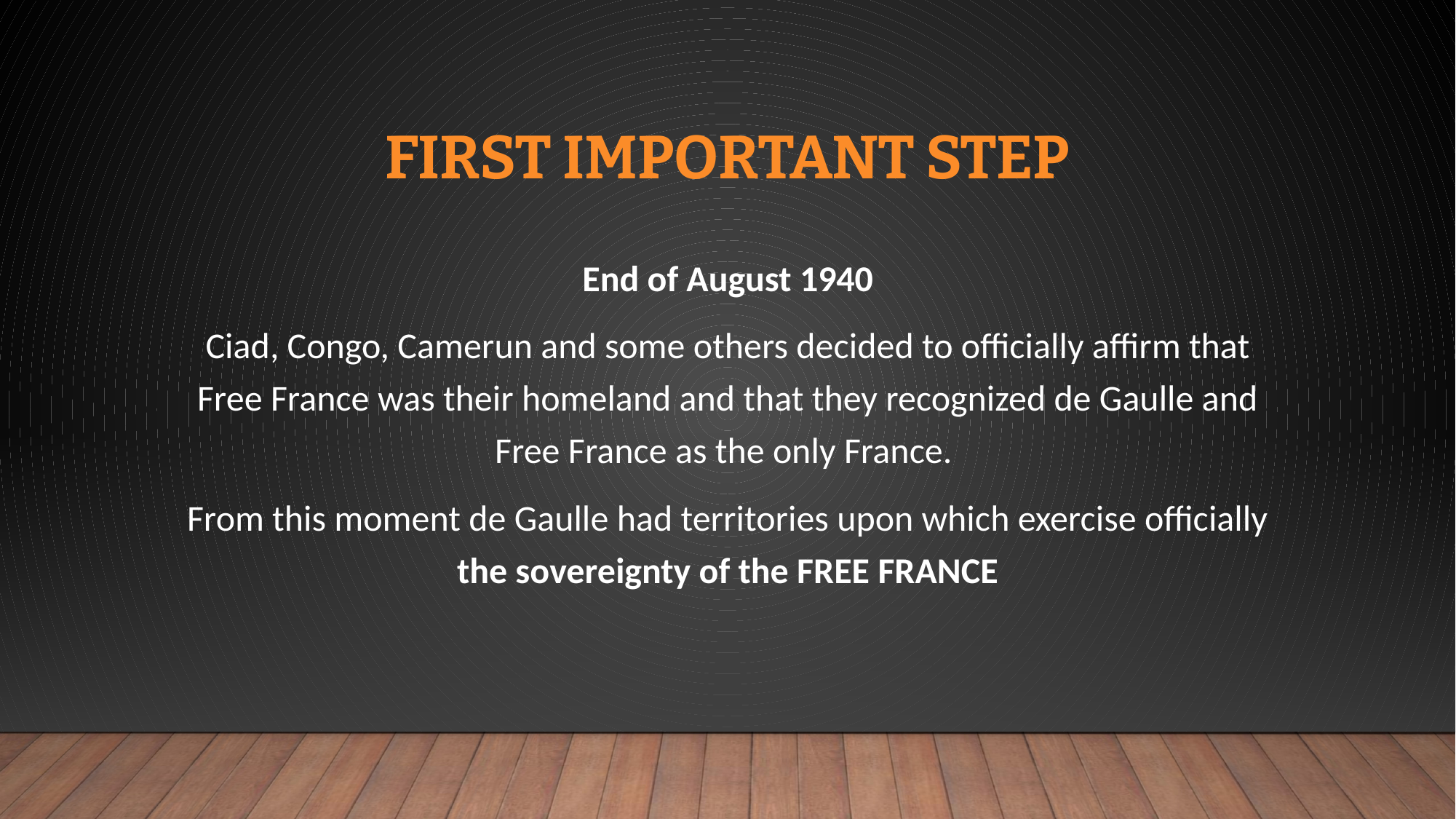

# FIRST IMPORTANT STEP
End of August 1940
Ciad, Congo, Camerun and some others decided to officially affirm that Free France was their homeland and that they recognized de Gaulle and Free France as the only France.
From this moment de Gaulle had territories upon which exercise officially the sovereignty of the FREE FRANCE